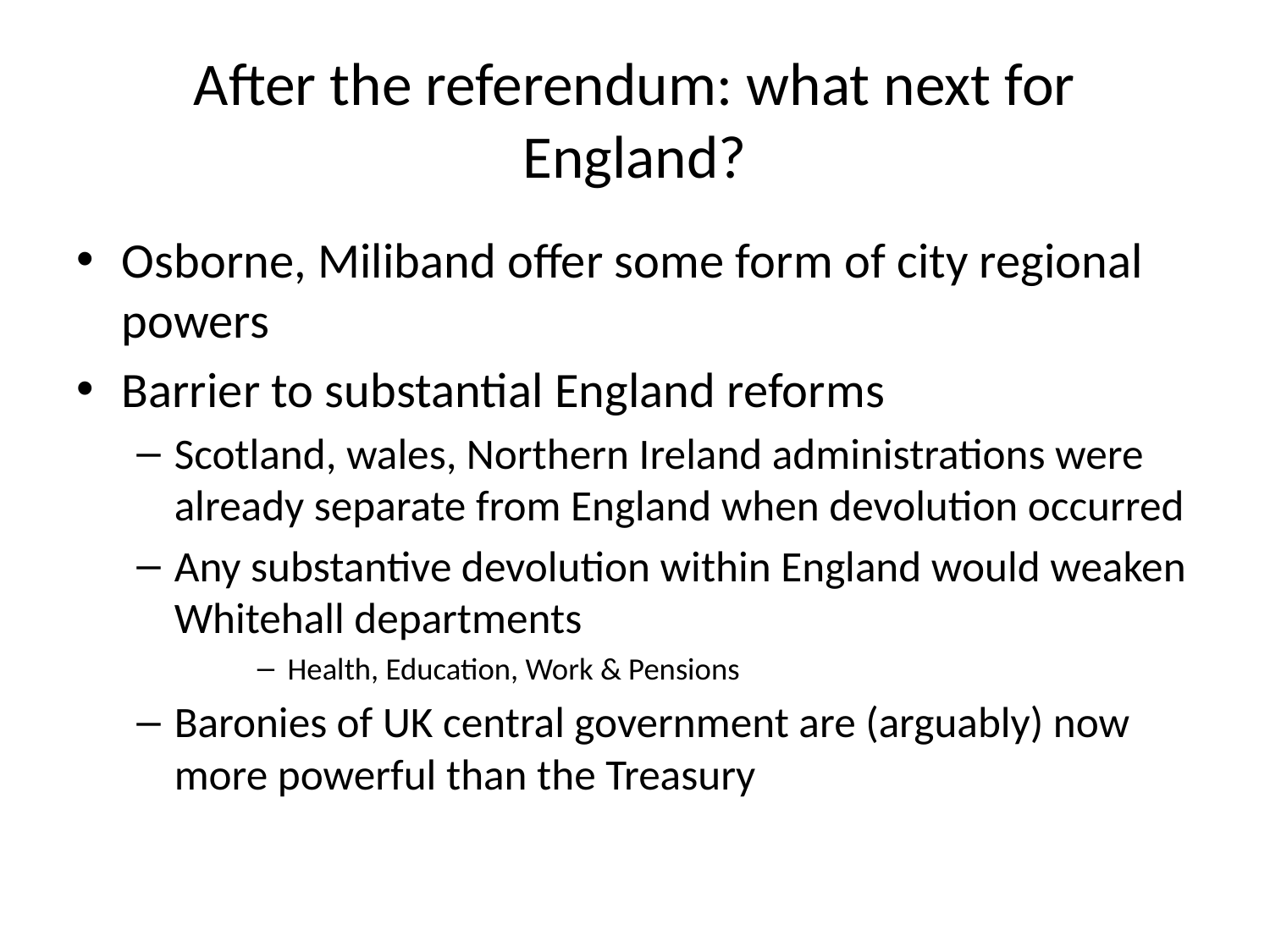

# After the referendum: what next for England?
Osborne, Miliband offer some form of city regional powers
Barrier to substantial England reforms
Scotland, wales, Northern Ireland administrations were already separate from England when devolution occurred
Any substantive devolution within England would weaken Whitehall departments
Health, Education, Work & Pensions
Baronies of UK central government are (arguably) now more powerful than the Treasury